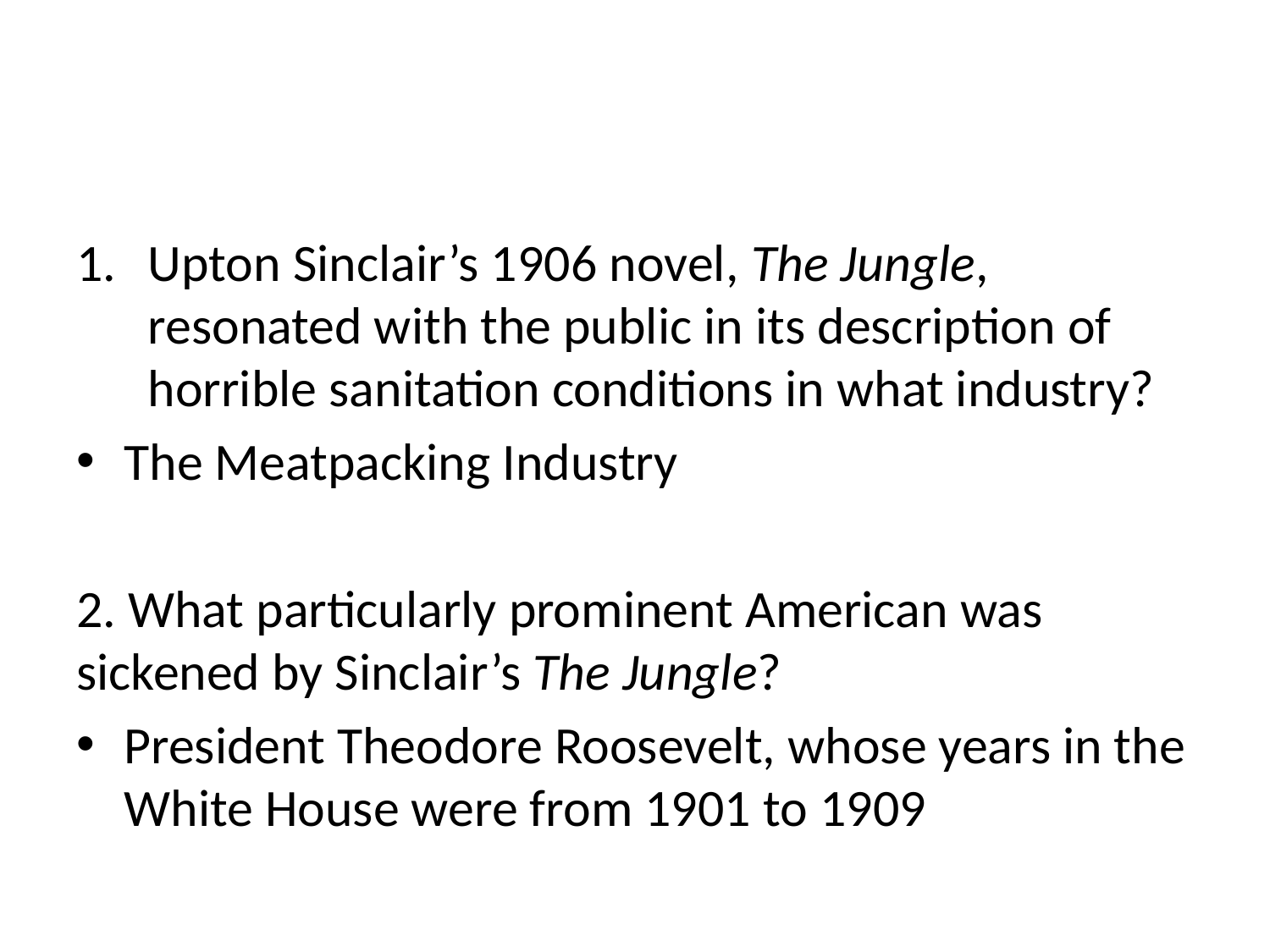

#
Upton Sinclair’s 1906 novel, The Jungle, resonated with the public in its description of horrible sanitation conditions in what industry?
The Meatpacking Industry

2. What particularly prominent American was sickened by Sinclair’s The Jungle?
President Theodore Roosevelt, whose years in the White House were from 1901 to 1909